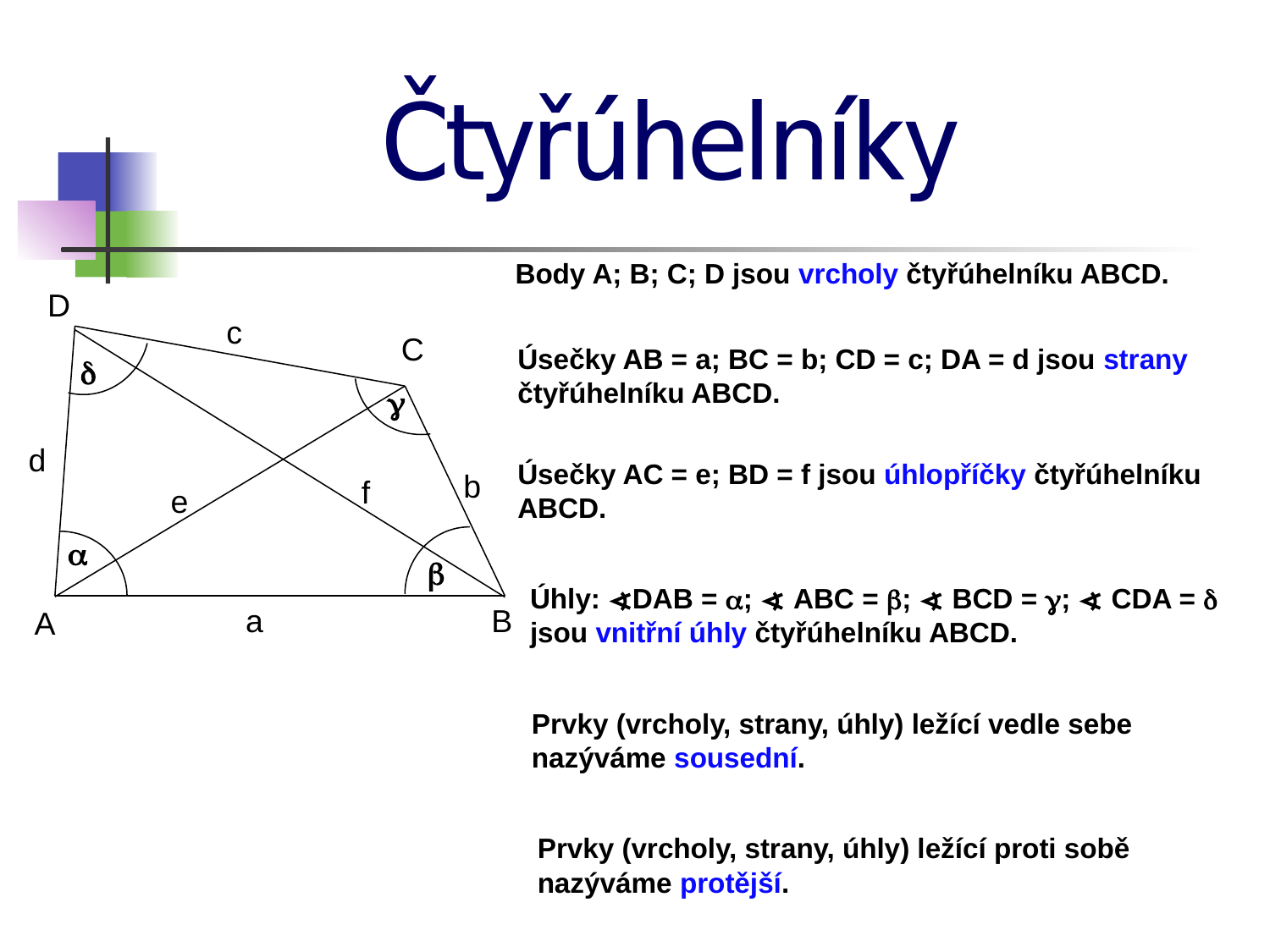

Čtyřúhelníky
Body A; B; C; D jsou vrcholy čtyřúhelníku ABCD.

D

c
C
Úsečky AB = a; BC = b; CD = c; DA = d jsou strany čtyřúhelníku ABCD.
δ
γ
d
Úsečky AC = e; BD = f jsou úhlopříčky čtyřúhelníku ABCD.
b
f
e
α

β
Úhly: ∢DAB = α; ∢ ABC = β; ∢ BCD = γ; ∢ CDA = δ jsou vnitřní úhly čtyřúhelníku ABCD.
a
B
A
Prvky (vrcholy, strany, úhly) ležící vedle sebe nazýváme sousední.
Prvky (vrcholy, strany, úhly) ležící proti sobě nazýváme protější.